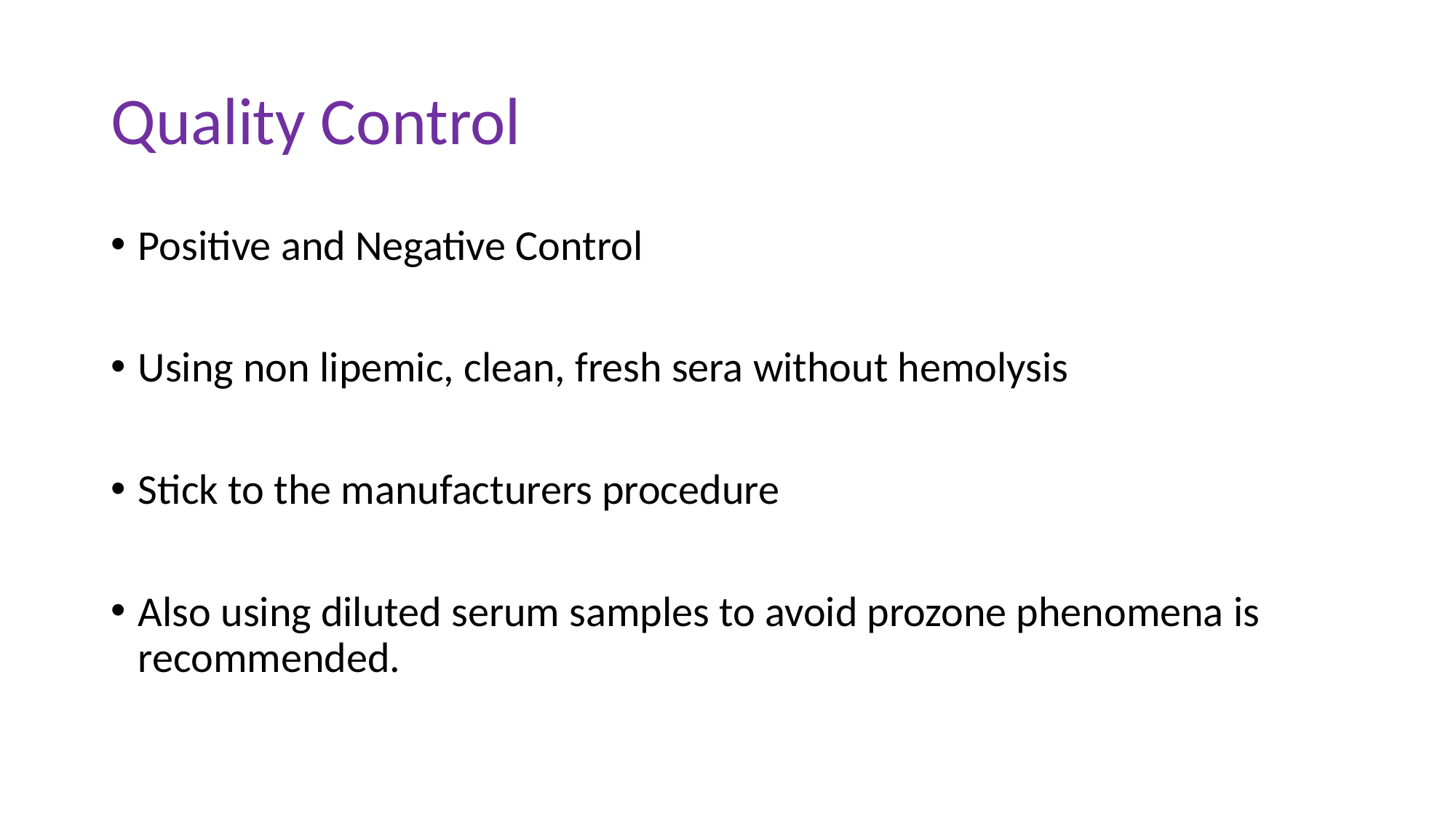

# Quality Control
Positive and Negative Control

Using non lipemic, clean, fresh sera without hemolysis

Stick to the manufacturers procedure

Also using diluted serum samples to avoid prozone phenomena is recommended.